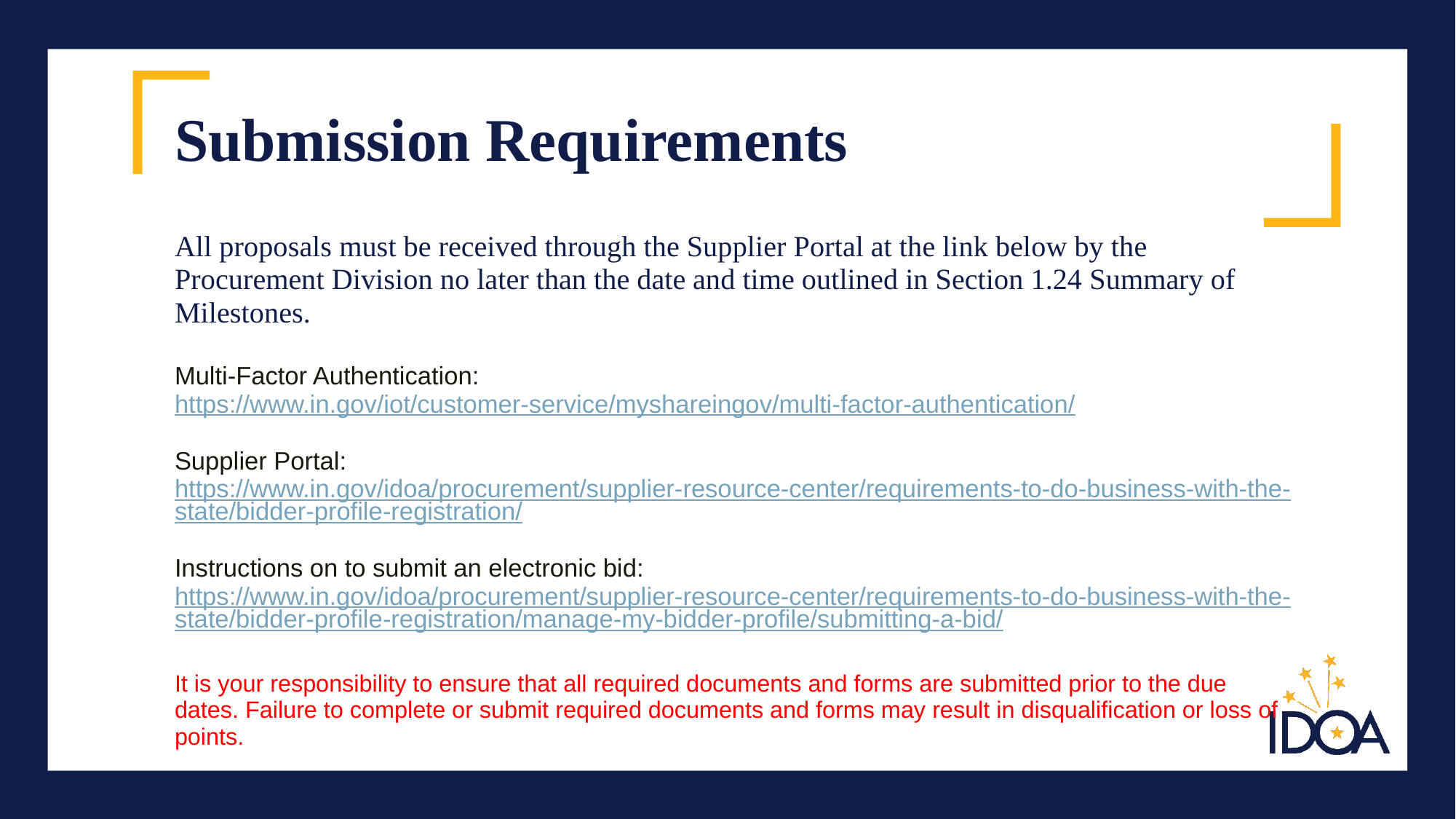

# Submission Requirements
All proposals must be received through the Supplier Portal at the link below by the Procurement Division no later than the date and time outlined in Section 1.24 Summary of Milestones.

Multi-Factor Authentication:
https://www.in.gov/iot/customer-service/myshareingov/multi-factor-authentication/

Supplier Portal:
https://www.in.gov/idoa/procurement/supplier-resource-center/requirements-to-do-business-with-the-state/bidder-profile-registration/

Instructions on to submit an electronic bid:
https://www.in.gov/idoa/procurement/supplier-resource-center/requirements-to-do-business-with-the-state/bidder-profile-registration/manage-my-bidder-profile/submitting-a-bid/

It is your responsibility to ensure that all required documents and forms are submitted prior to the due dates. Failure to complete or submit required documents and forms may result in disqualification or loss of points.